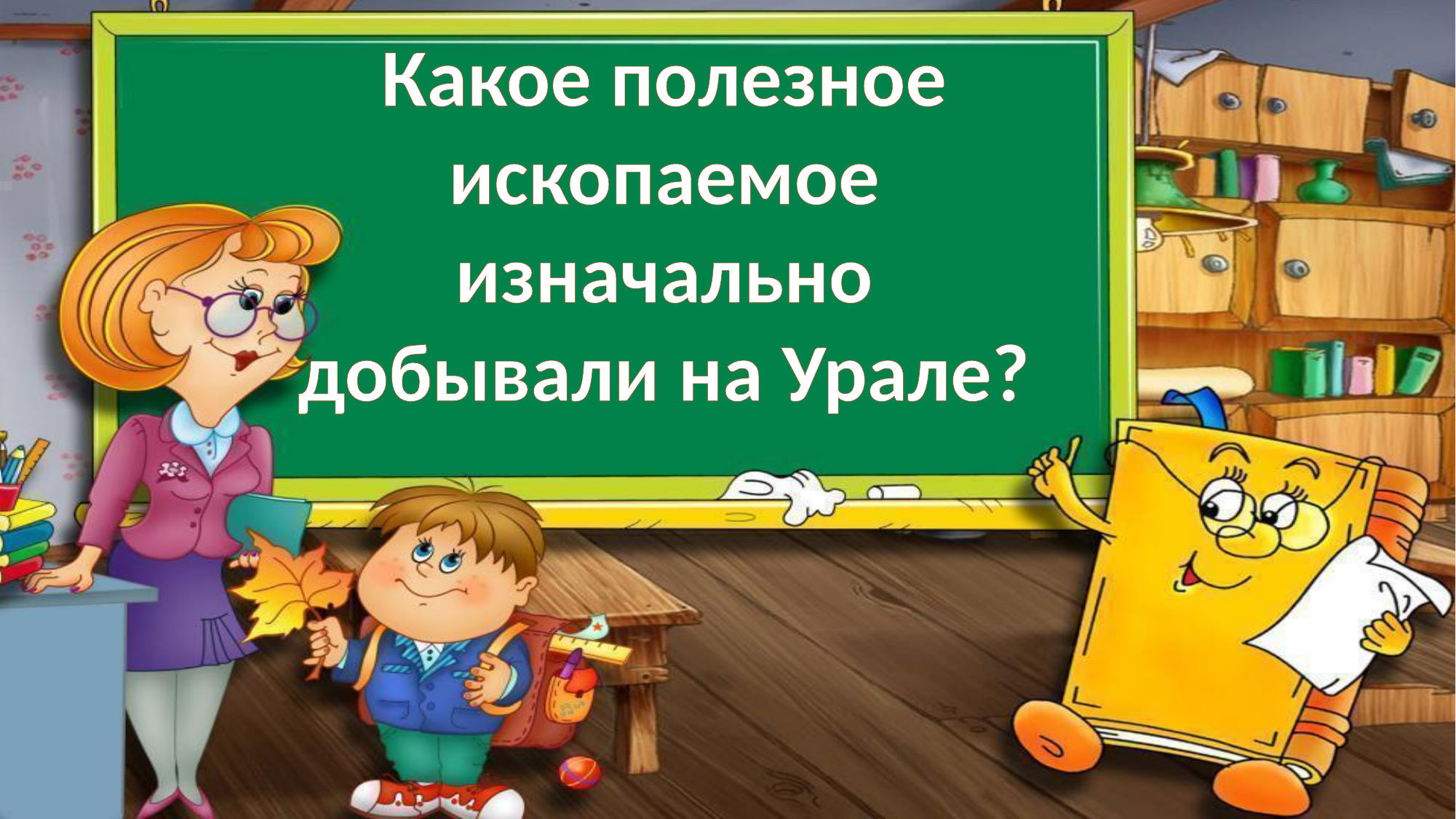

Какое полезное ископаемое изначально добывали на Урале?